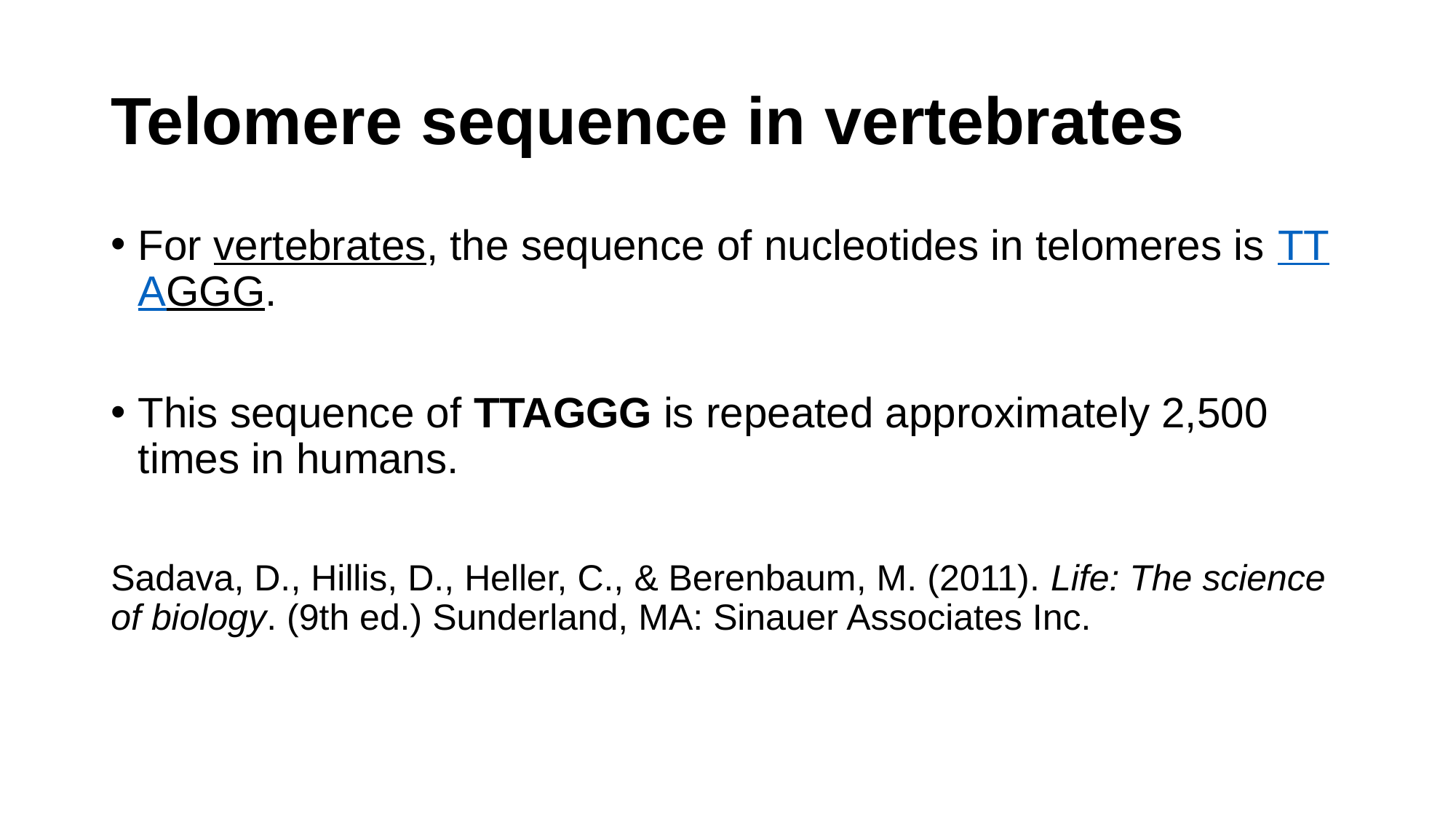

# Telomere sequence in vertebrates
For vertebrates, the sequence of nucleotides in telomeres is TTAGGG.

This sequence of TTAGGG is repeated approximately 2,500 times in humans.

Sadava, D., Hillis, D., Heller, C., & Berenbaum, M. (2011). Life: The science of biology. (9th ed.) Sunderland, MA: Sinauer Associates Inc.